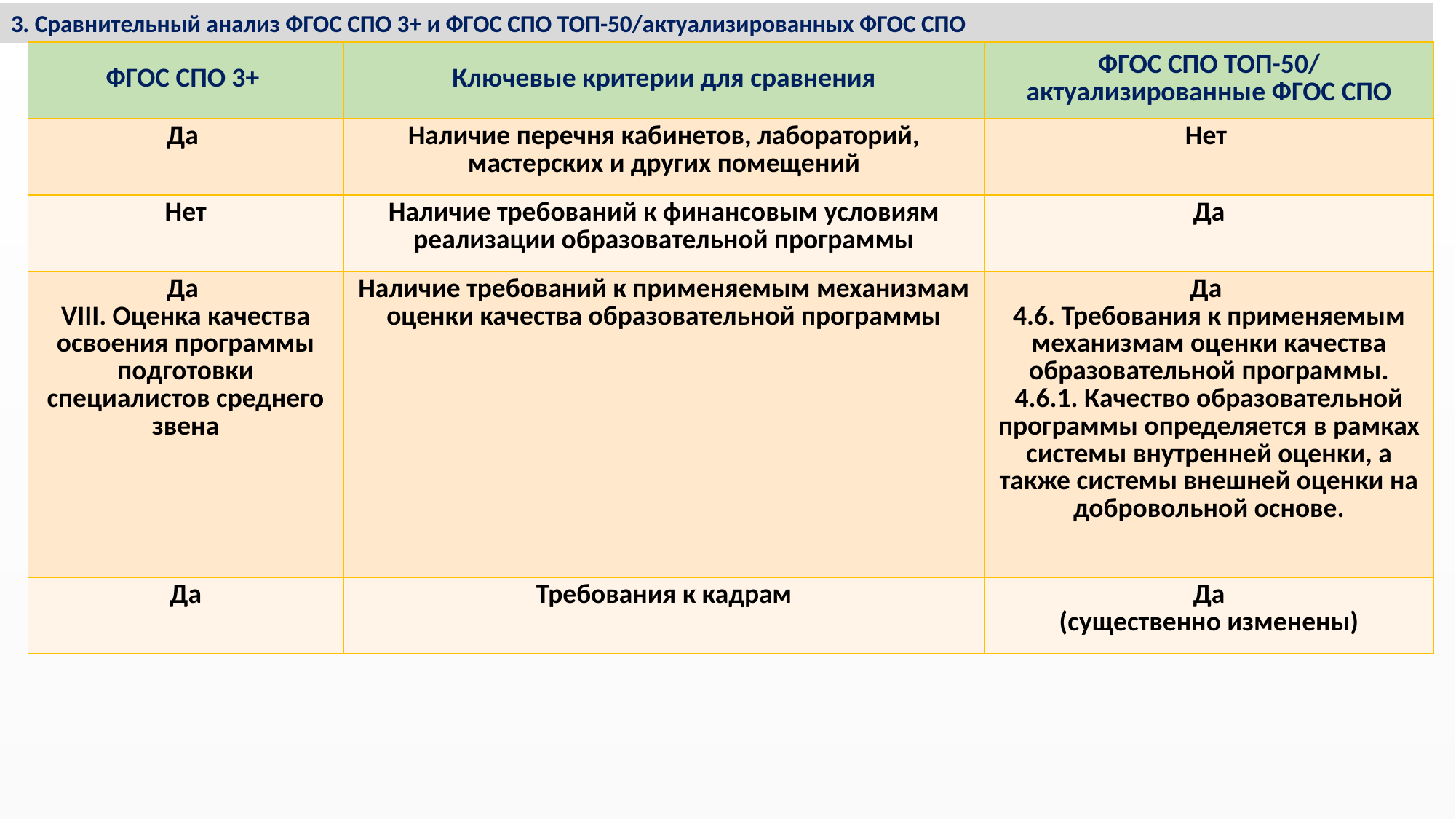

3. Сравнительный анализ ФГОС СПО 3+ и ФГОС СПО ТОП-50/актуализированных ФГОС СПО
| ФГОС СПО 3+ | Ключевые критерии для сравнения | ФГОС СПО ТОП-50/ актуализированные ФГОС СПО |
| --- | --- | --- |
| Да | Наличие перечня кабинетов, лабораторий, мастерских и других помещений | Нет |
| Нет | Наличие требований к финансовым условиям реализации образовательной программы | Да |
| Да VIII. Оценка качества освоения программы подготовки специалистов среднего звена | Наличие требований к применяемым механизмам оценки качества образовательной программы | Да 4.6. Требования к применяемым механизмам оценки качества образовательной программы. 4.6.1. Качество образовательной программы определяется в рамках системы внутренней оценки, а также системы внешней оценки на добровольной основе. |
| Да | Требования к кадрам | Да (существенно изменены) |